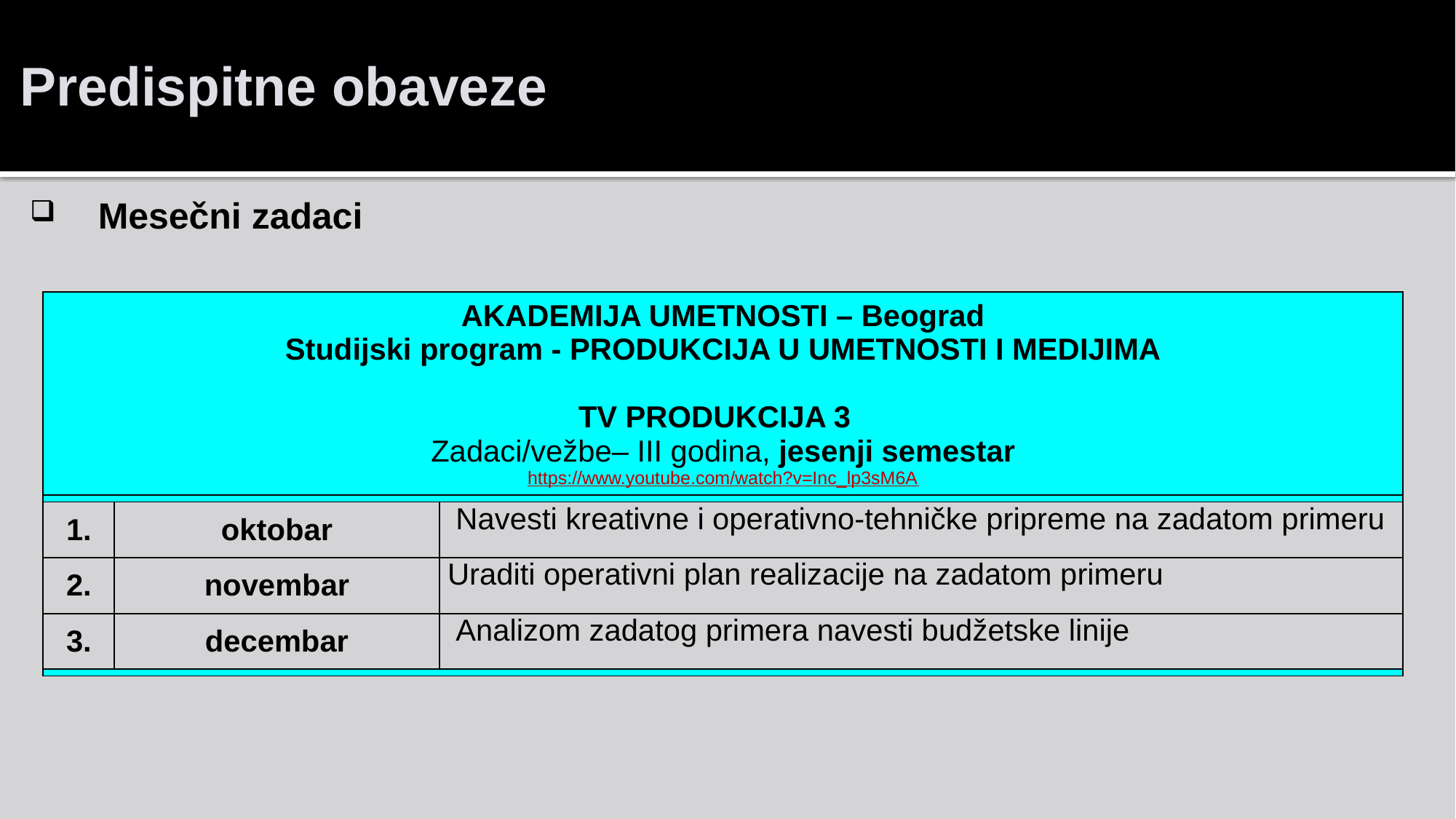

# Predispitne obaveze
Mesečni zadaci

| AKADEMIJA UMETNOSTI – Beograd Studijski program - PRODUKCIJA U UMETNOSTI I MEDIJIMA   TV PRODUKCIJA 3   Zadaci/vežbe– III godina, jesenji semestar https://www.youtube.com/watch?v=Inc\_lp3sM6A |  |  |
| --- | --- | --- |
|  |  |  |
| 1. | oktobar | Navesti kreativne i operativno-tehničke pripreme na zadatom primeru |
| 2. | novembar | Uraditi operativni plan realizacije na zadatom primeru |
| 3. | decembar | Analizom zadatog primera navesti budžetske linije |
|  |  |  |